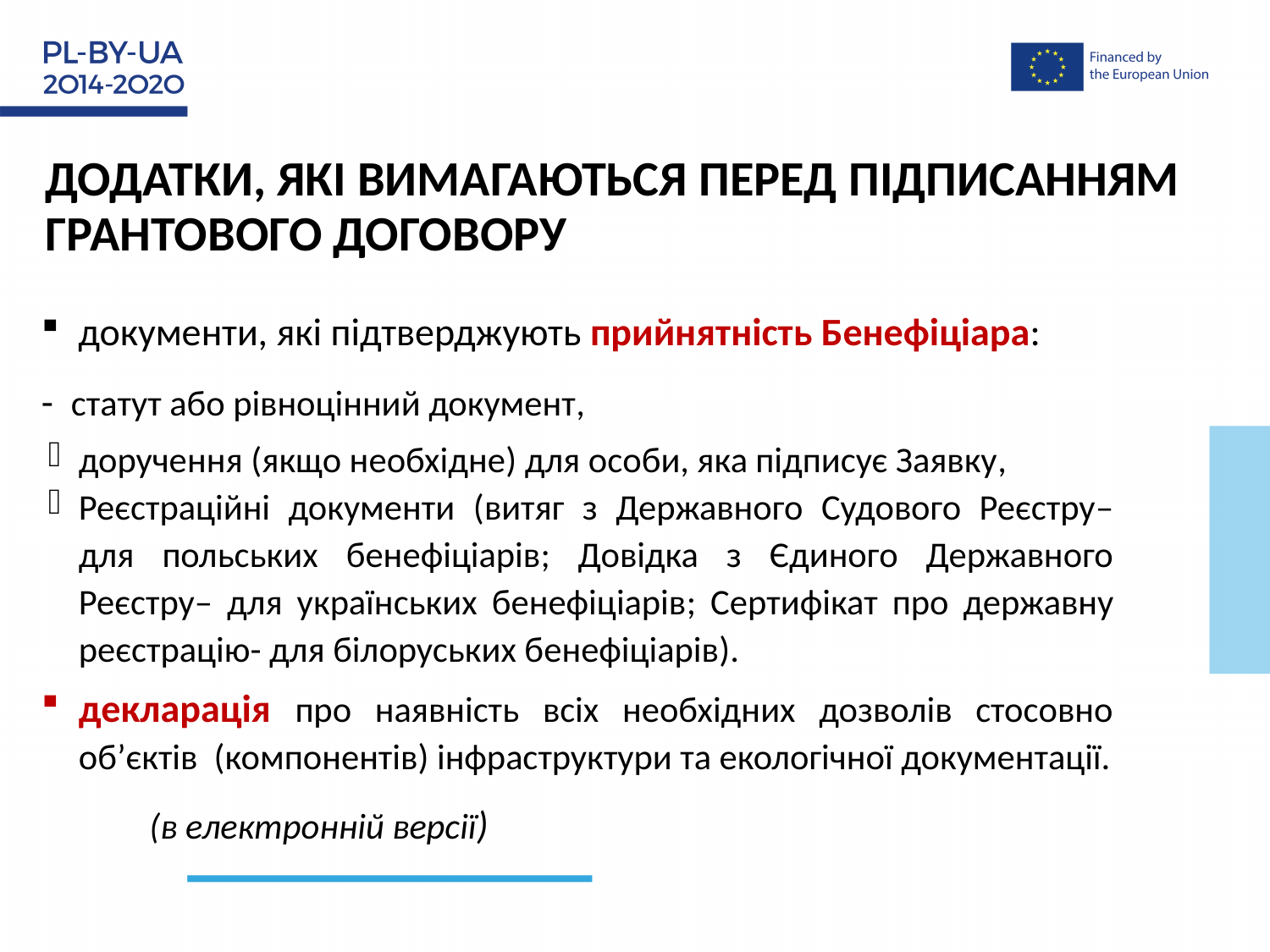

ДОДАТКИ, ЯКІ ВИМАГАЮТЬСЯ ПЕРЕД ПІДПИСАННЯМ ГРАНТОВОГО ДОГОВОРУ

документи, які підтверджують прийнятність Бенефіціара:
-  статут або рівноцінний документ,
доручення (якщо необхідне) для особи, яка підписує Заявку,
Реєстраційні документи (витяг з Державного Судового Реєстру– для польських бенефіціарів; Довідка з Єдиного Державного Реєстру– для українських бенефіціарів; Сертифікат про державну реєстрацію- для білоруських бенефіціарів).
декларація про наявність всіх необхідних дозволів стосовно об’єктів  (компонентів) інфраструктури та екологічної документації.
	(в електронній версії)